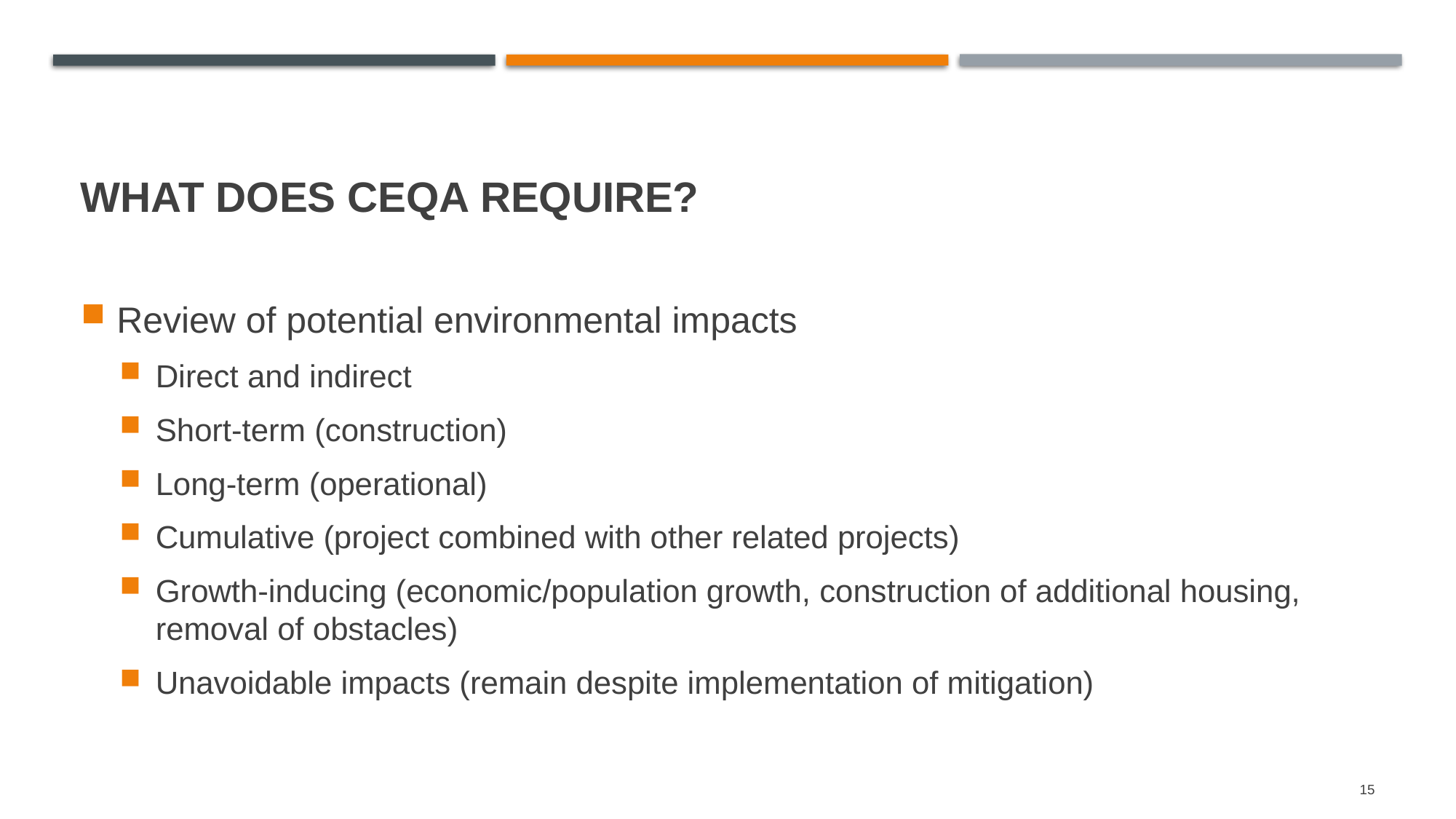

# What Does CEQA Require?
Review of potential environmental impacts
Direct and indirect
Short-term (construction)
Long-term (operational)
Cumulative (project combined with other related projects)
Growth-inducing (economic/population growth, construction of additional housing, removal of obstacles)
Unavoidable impacts (remain despite implementation of mitigation)
15